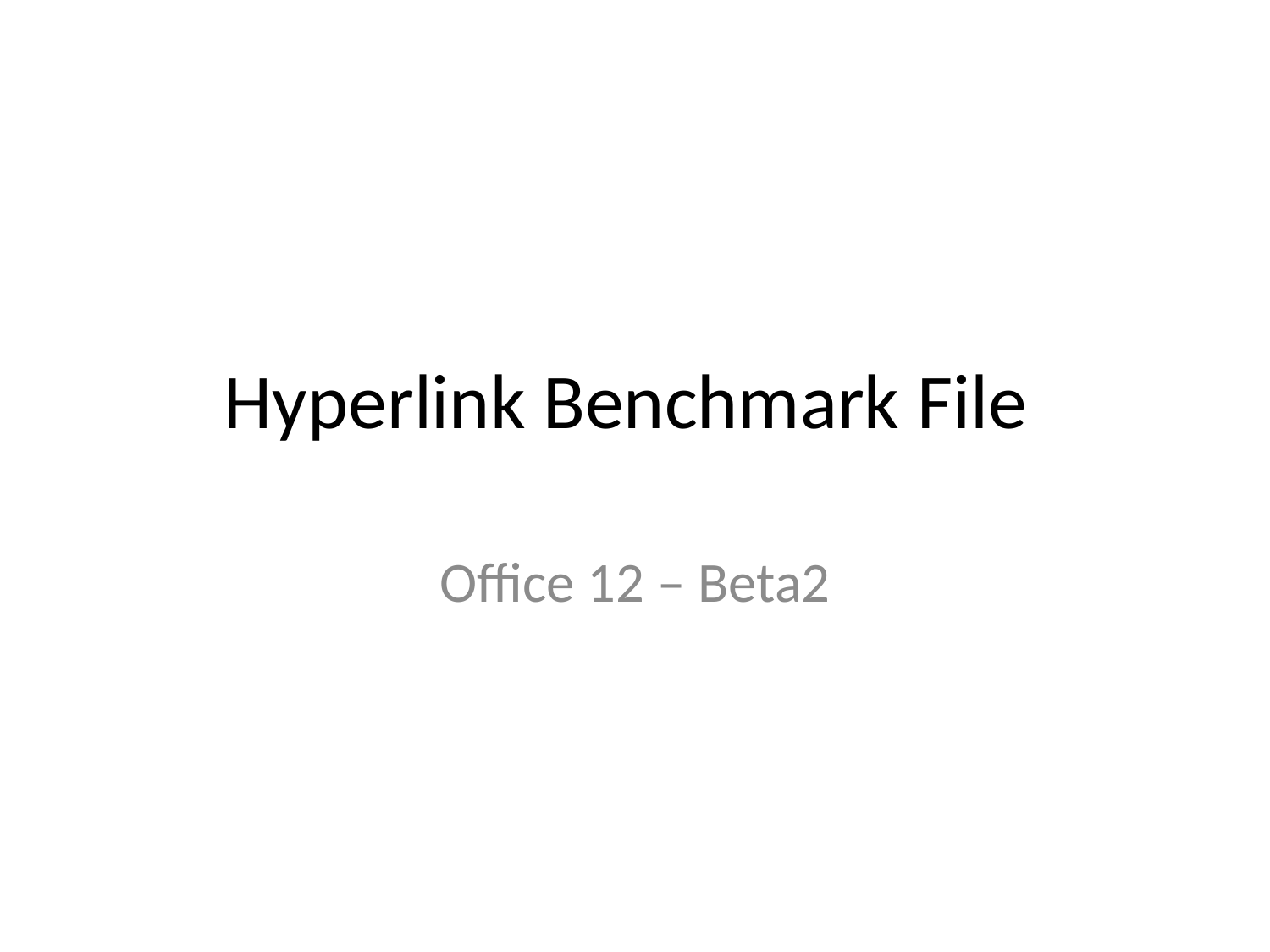

# Hyperlink Benchmark File
Office 12 – Beta2